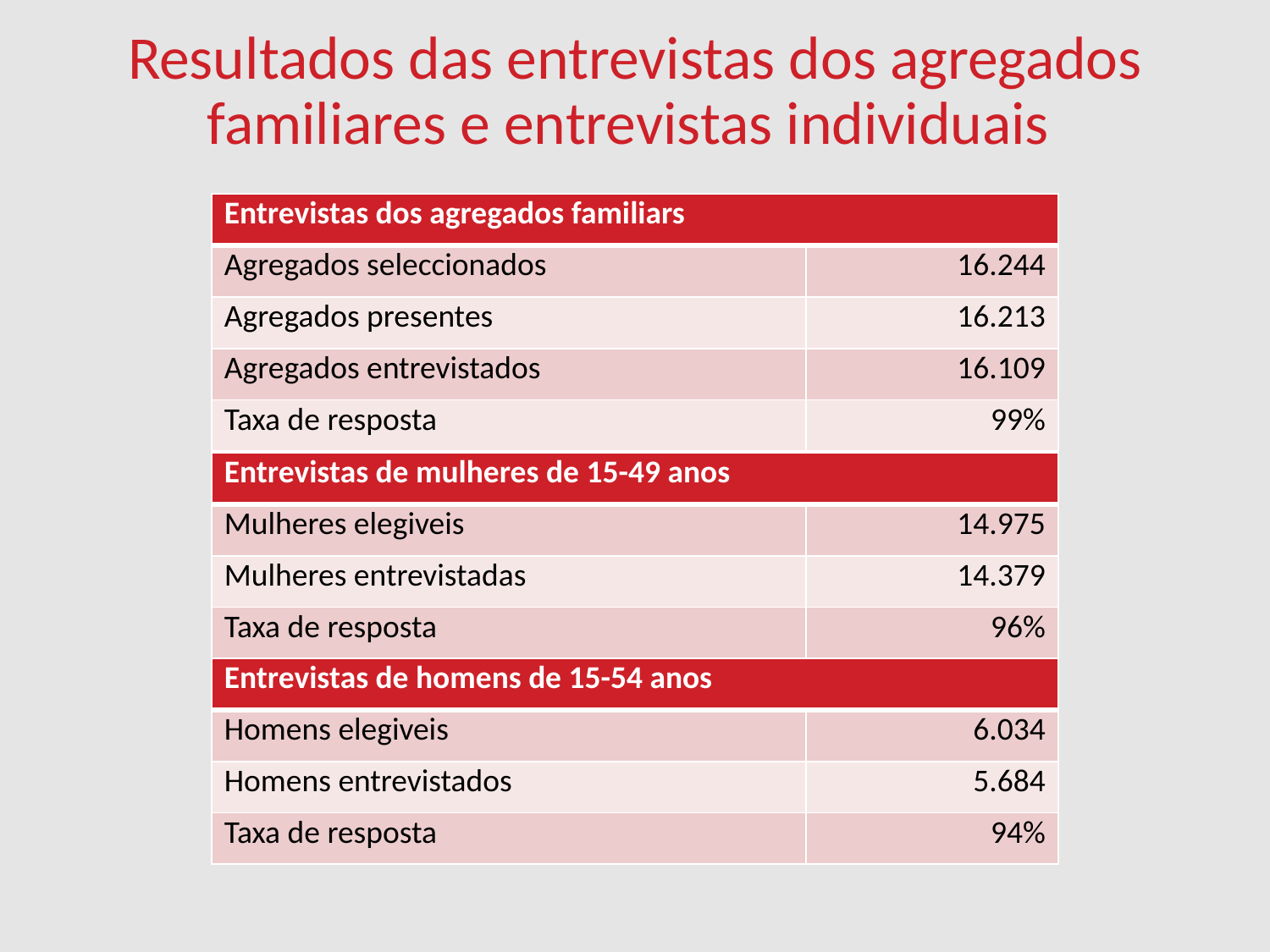

# Resultados das entrevistas dos agregados familiares e entrevistas individuais
| Entrevistas dos agregados familiars |  |
| --- | --- |
| Agregados seleccionados | 16.244 |
| Agregados presentes | 16.213 |
| Agregados entrevistados | 16.109 |
| Taxa de resposta | 99% |
| Entrevistas de mulheres de 15-49 anos |  |
| --- | --- |
| Mulheres elegiveis | 14.975 |
| Mulheres entrevistadas | 14.379 |
| Taxa de resposta | 96% |
| Entrevistas de homens de 15-54 anos |  |
| --- | --- |
| Homens elegiveis | 6.034 |
| Homens entrevistados | 5.684 |
| Taxa de resposta | 94% |